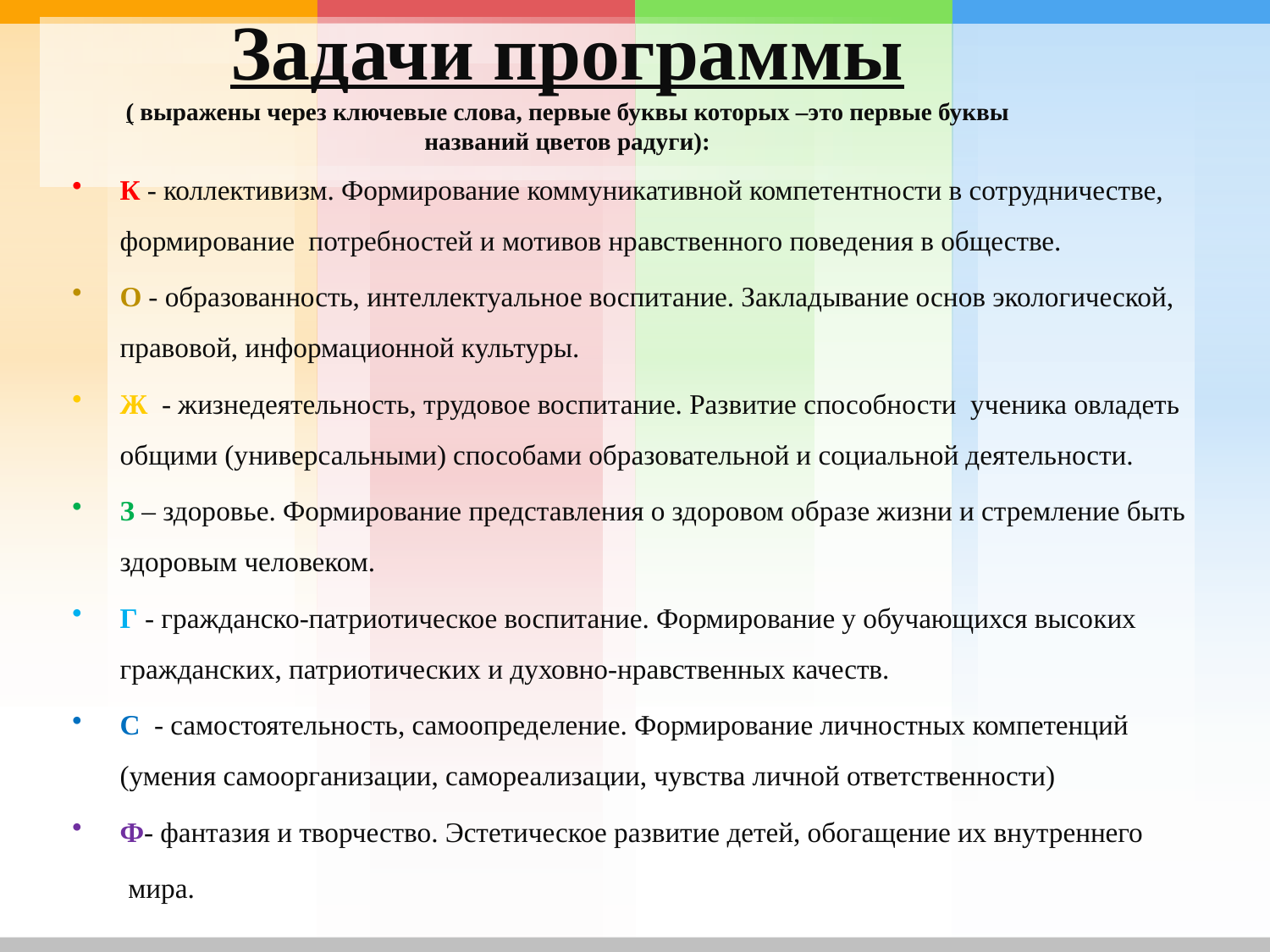

# Задачи программы ( выражены через ключевые слова, первые буквы которых –это первые буквы названий цветов радуги):
К - коллективизм. Формирование коммуникативной компетентности в сотрудничестве, формирование  потребностей и мотивов нравственного поведения в обществе.
О - образованность, интеллектуальное воспитание. Закладывание основ экологической, правовой, информационной культуры.
Ж  - жизнедеятельность, трудовое воспитание. Развитие способности  ученика овладеть общими (универсальными) способами образовательной и социальной деятельности.
З – здоровье. Формирование представления о здоровом образе жизни и стремление быть здоровым человеком.
Г - гражданско-патриотическое воспитание. Формирование у обучающихся высоких гражданских, патриотических и духовно-нравственных качеств.
С  - самостоятельность, самоопределение. Формирование личностных компетенций (умения самоорганизации, самореализации, чувства личной ответственности)
Ф- фантазия и творчество. Эстетическое развитие детей, обогащение их внутреннего
        мира.